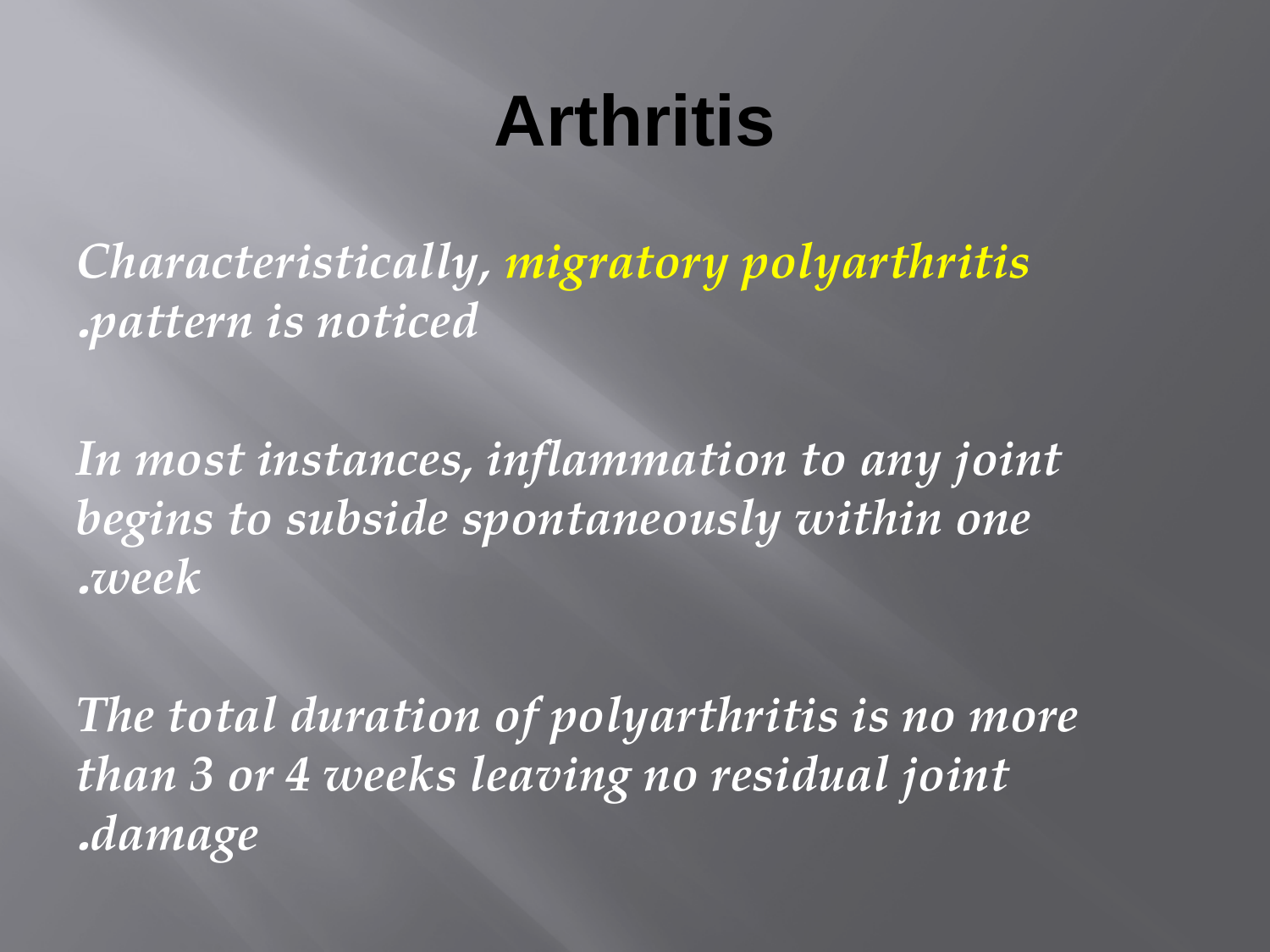

# Arthritis
Characteristically, migratory polyarthritis pattern is noticed.

In most instances, inflammation to any joint begins to subside spontaneously within one week.

The total duration of polyarthritis is no more than 3 or 4 weeks leaving no residual joint damage.